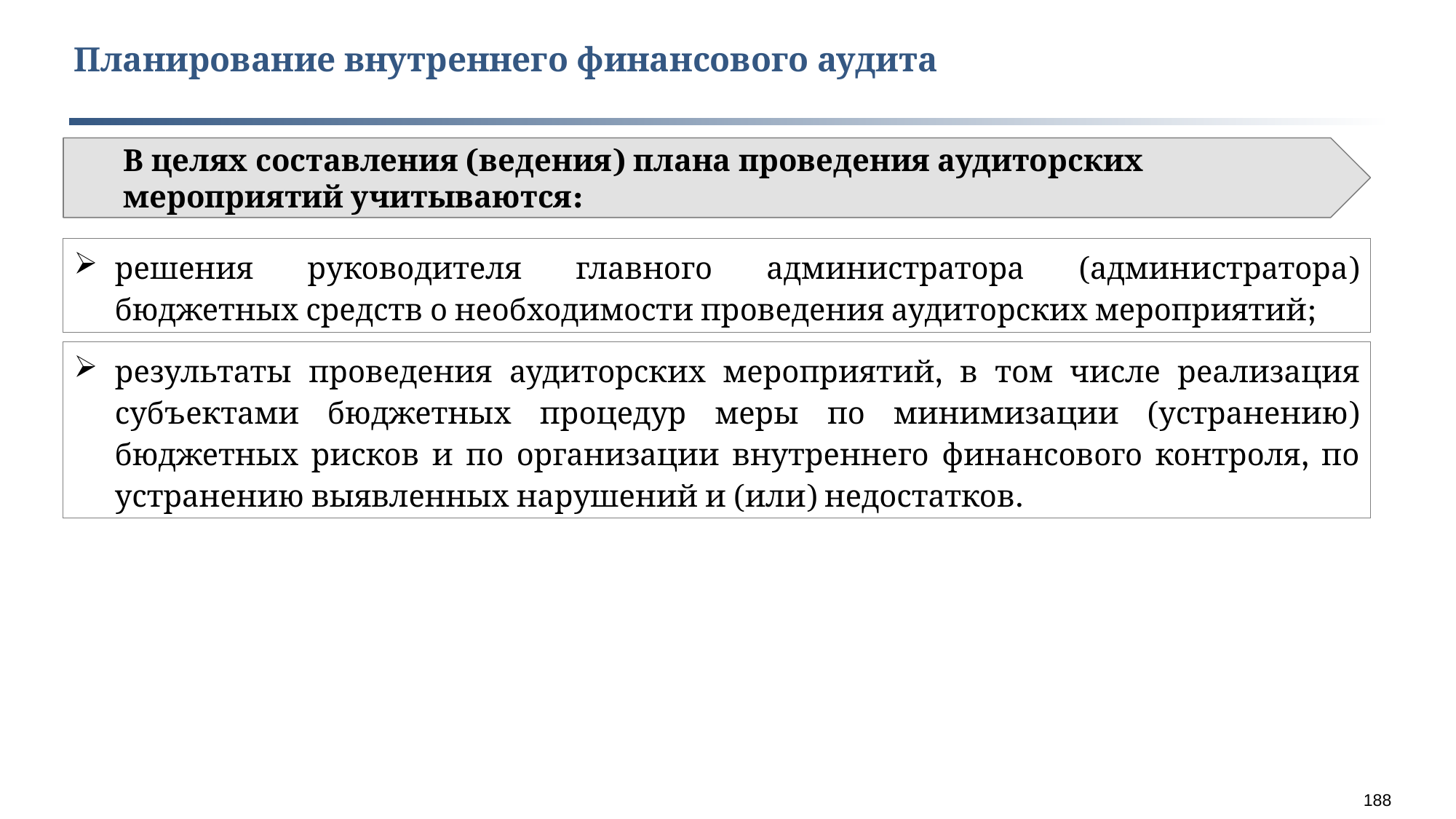

Планирование внутреннего финансового аудита
В целях составления (ведения) плана проведения аудиторских мероприятий учитываются:
решения руководителя главного администратора (администратора) бюджетных средств о необходимости проведения аудиторских мероприятий;
результаты проведения аудиторских мероприятий, в том числе реализация субъектами бюджетных процедур меры по минимизации (устранению) бюджетных рисков и по организации внутреннего финансового контроля, по устранению выявленных нарушений и (или) недостатков.